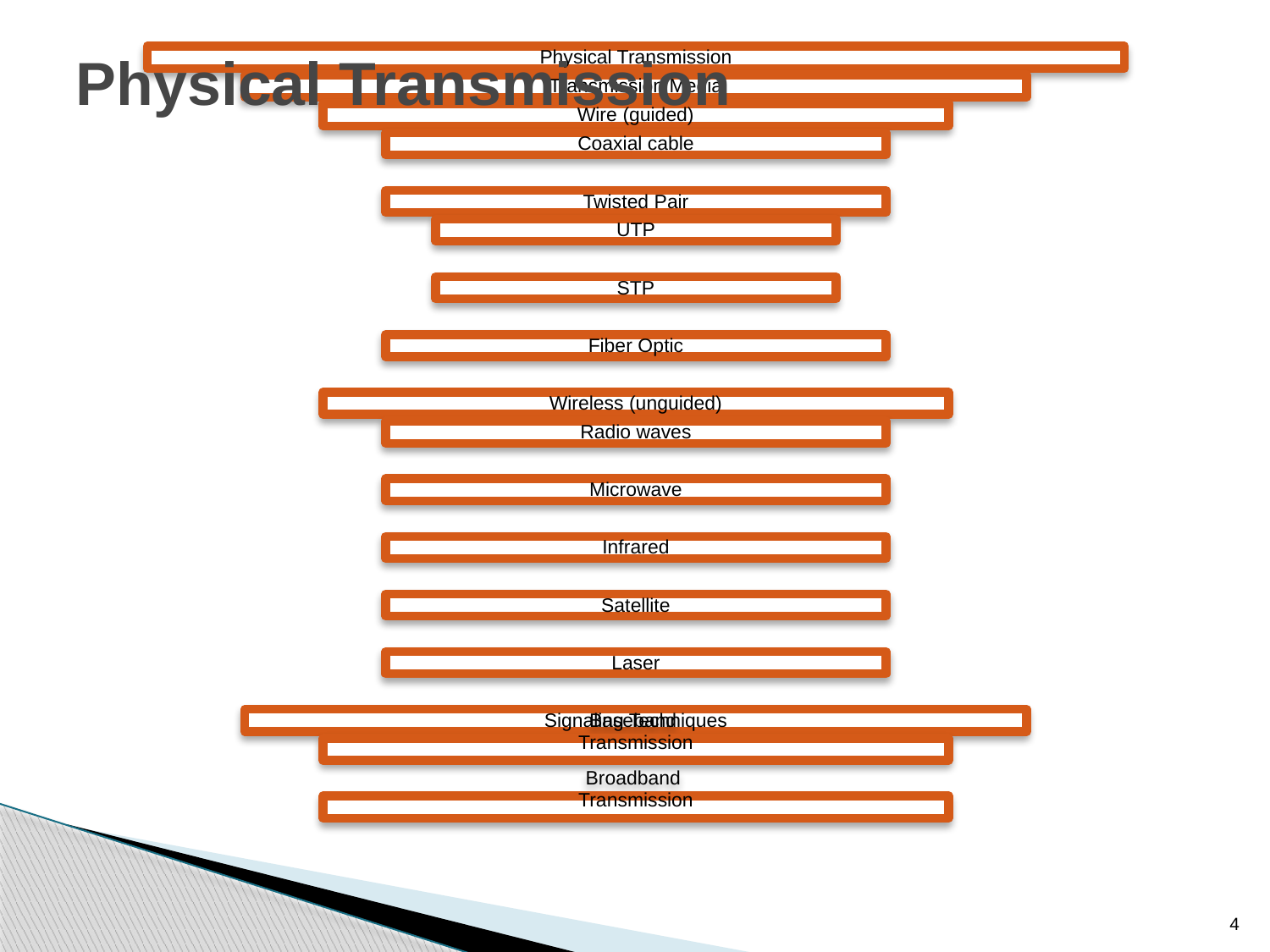

# Physical Transmission
Physical Transmission
Transmission Media
Wire (guided)
Coaxial cable
Twisted Pair
STP
Fiber Optic
Wireless (unguided)
Radio waves
Microwave
Infrared
Satellite
Laser
Signaling Techniques
Baseband
Transmission
Broadband
Transmission
UTP
4